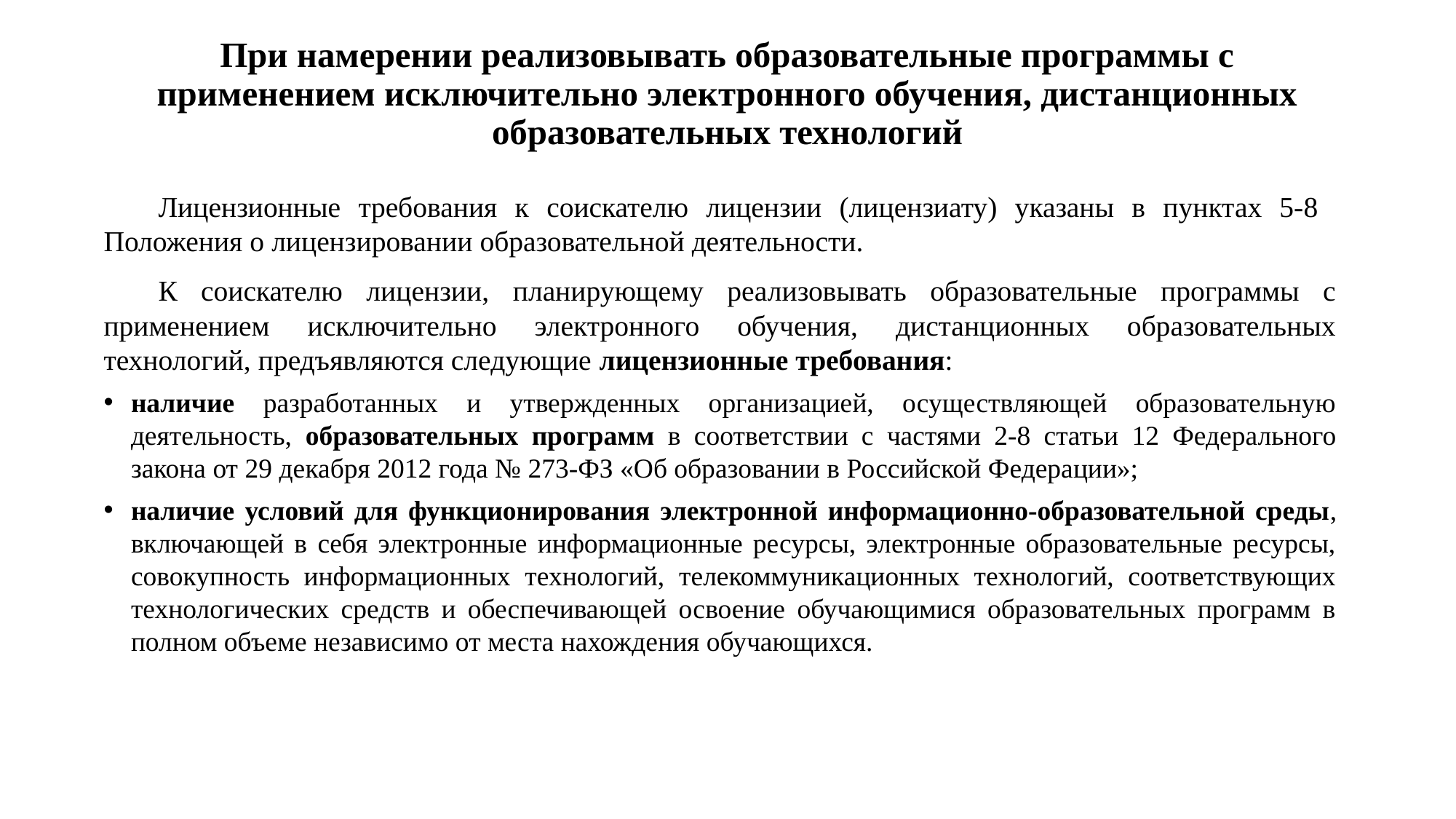

# При намерении реализовывать образовательные программы с применением исключительно электронного обучения, дистанционных образовательных технологий
Лицензионные требования к соискателю лицензии (лицензиату) указаны в пунктах 5-8  Положения о лицензировании образовательной деятельности.
К соискателю лицензии, планирующему реализовывать образовательные программы с применением исключительно электронного обучения, дистанционных образовательных технологий, предъявляются следующие лицензионные требования:
наличие разработанных и утвержденных организацией, осуществляющей образовательную деятельность, образовательных программ в соответствии с частями 2-8 статьи 12 Федерального закона от 29 декабря 2012 года № 273-ФЗ «Об образовании в Российской Федерации»;
наличие условий для функционирования электронной информационно-образовательной среды, включающей в себя электронные информационные ресурсы, электронные образовательные ресурсы, совокупность информационных технологий, телекоммуникационных технологий, соответствующих технологических средств и обеспечивающей освоение обучающимися образовательных программ в полном объеме независимо от места нахождения обучающихся.